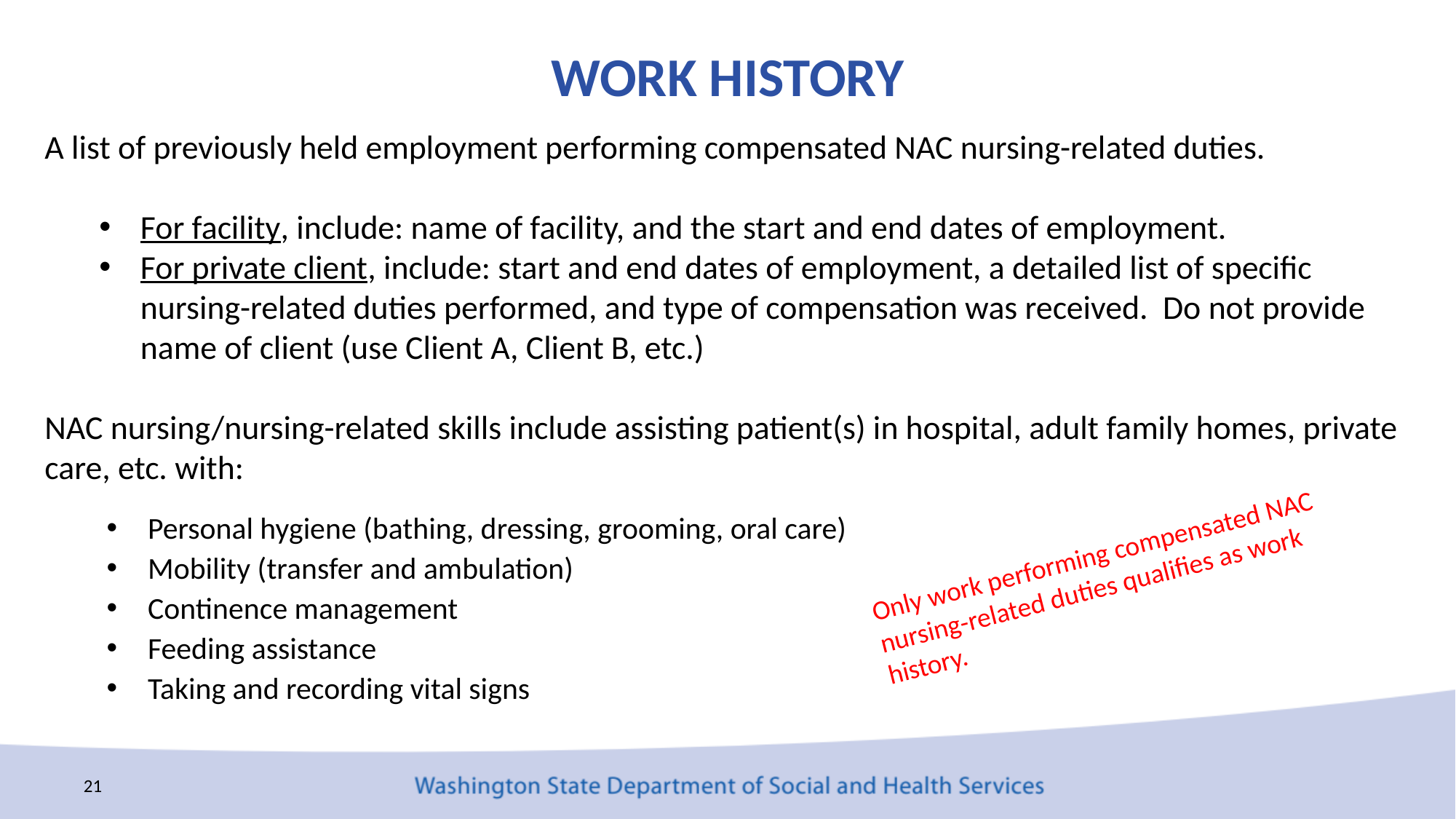

# WORK HISTORY
A list of previously held employment performing compensated NAC nursing-related duties.
For facility, include: name of facility, and the start and end dates of employment.
For private client, include: start and end dates of employment, a detailed list of specific nursing-related duties performed, and type of compensation was received.  Do not provide name of client (use Client A, Client B, etc.)

NAC nursing/nursing-related skills include assisting patient(s) in hospital, adult family homes, private care, etc. with:
Personal hygiene (bathing, dressing, grooming, oral care)
Mobility (transfer and ambulation)
Continence management
Feeding assistance
Taking and recording vital signs
Only work performing compensated NAC nursing-related duties qualifies as work history.
21